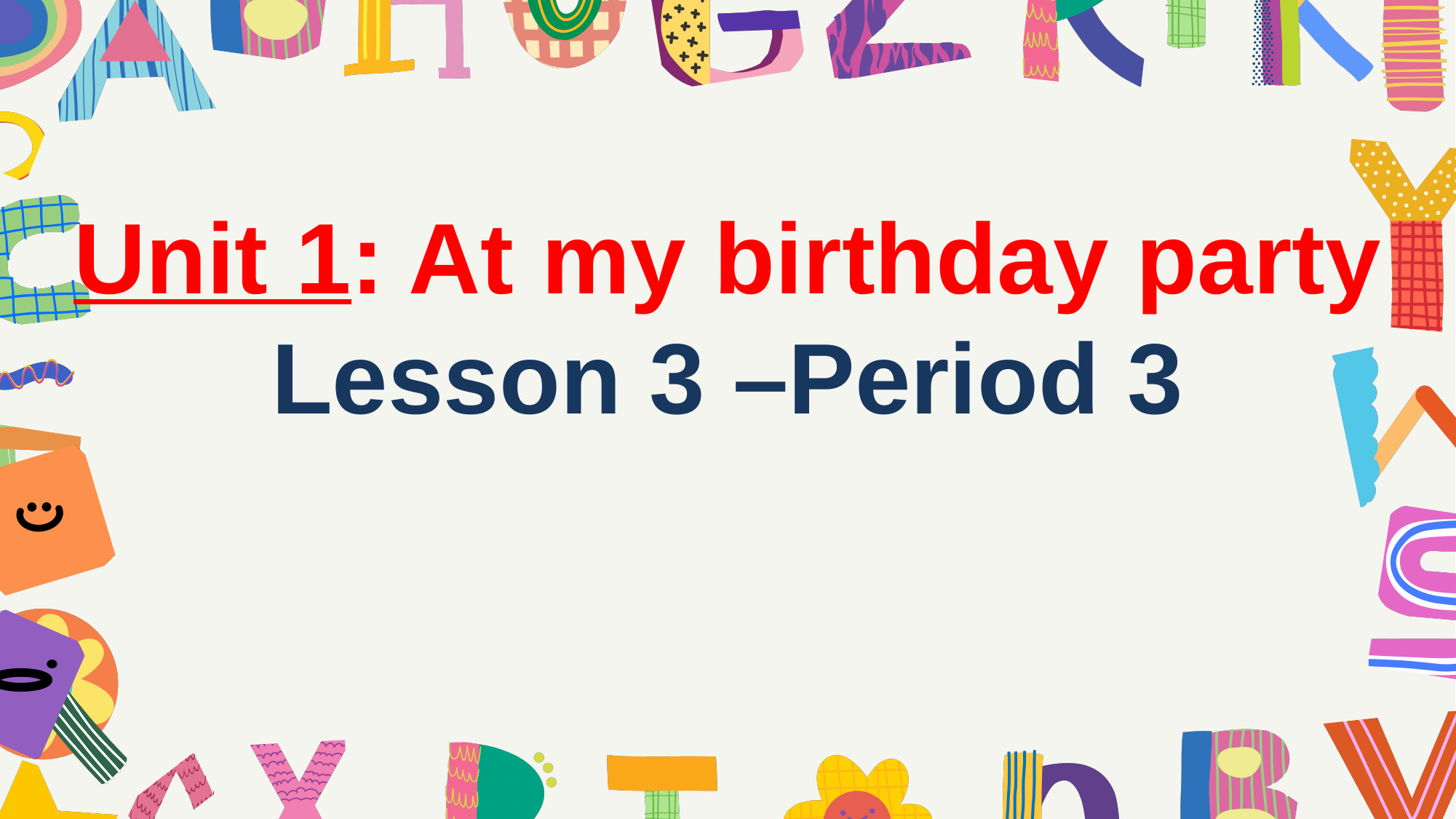

Unit 1: At my birthday party
Lesson 3 –Period 3